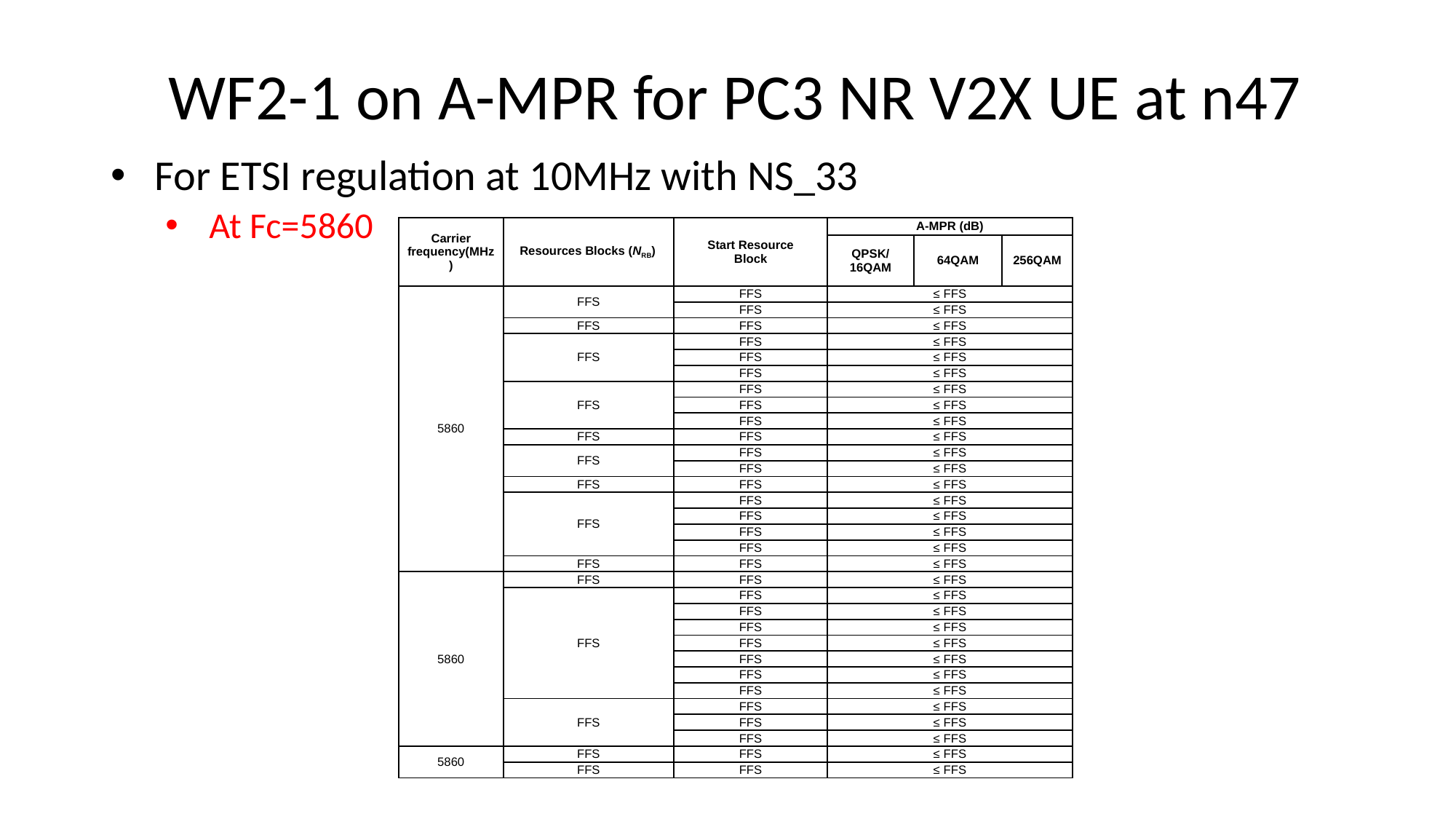

# WF2-1 on A-MPR for PC3 NR V2X UE at n47
For ETSI regulation at 10MHz with NS_33
At Fc=5860

| Carrier frequency(MHz) | Resources Blocks (NRB) | Start Resource Block | A-MPR (dB) |  |  |
| --- | --- | --- | --- | --- | --- |
|  |  |  | QPSK/16QAM | 64QAM | 256QAM |
| 5860 | FFS | FFS | ≤ FFS |  |  |
|  |  | FFS | ≤ FFS |  |  |
|  | FFS | FFS | ≤ FFS |  |  |
|  | FFS | FFS | ≤ FFS |  |  |
|  |  | FFS | ≤ FFS |  |  |
|  |  | FFS | ≤ FFS |  |  |
|  | FFS | FFS | ≤ FFS |  |  |
|  |  | FFS | ≤ FFS |  |  |
|  |  | FFS | ≤ FFS |  |  |
|  | FFS | FFS | ≤ FFS |  |  |
|  | FFS | FFS | ≤ FFS |  |  |
|  |  | FFS | ≤ FFS |  |  |
|  | FFS | FFS | ≤ FFS |  |  |
|  | FFS | FFS | ≤ FFS |  |  |
|  |  | FFS | ≤ FFS |  |  |
|  |  | FFS | ≤ FFS |  |  |
|  |  | FFS | ≤ FFS |  |  |
|  | FFS | FFS | ≤ FFS |  |  |
| 5860 | FFS | FFS | ≤ FFS |  |  |
|  | FFS | FFS | ≤ FFS |  |  |
|  |  | FFS | ≤ FFS |  |  |
|  |  | FFS | ≤ FFS |  |  |
|  |  | FFS | ≤ FFS |  |  |
|  |  | FFS | ≤ FFS |  |  |
|  |  | FFS | ≤ FFS |  |  |
|  |  | FFS | ≤ FFS |  |  |
|  | FFS | FFS | ≤ FFS |  |  |
|  |  | FFS | ≤ FFS |  |  |
|  |  | FFS | ≤ FFS |  |  |
| 5860 | FFS | FFS | ≤ FFS |  |  |
|  | FFS | FFS | ≤ FFS |  |  |